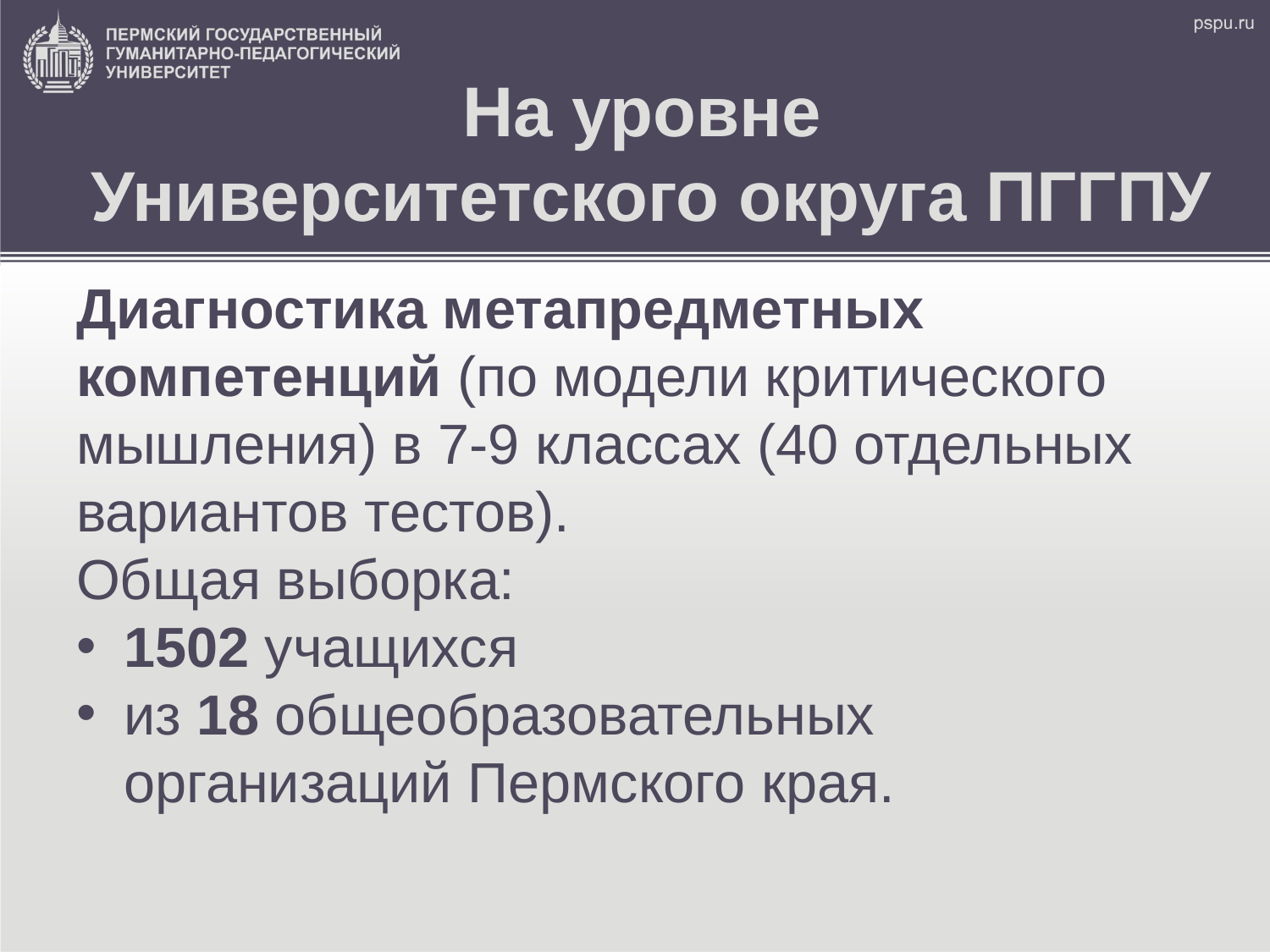

# На уровне Университетского округа ПГГПУ
Диагностика метапредметных компетенций (по модели критического мышления) в 7-9 классах (40 отдельных вариантов тестов).
Общая выборка:
1502 учащихся
из 18 общеобразовательных организаций Пермского края.